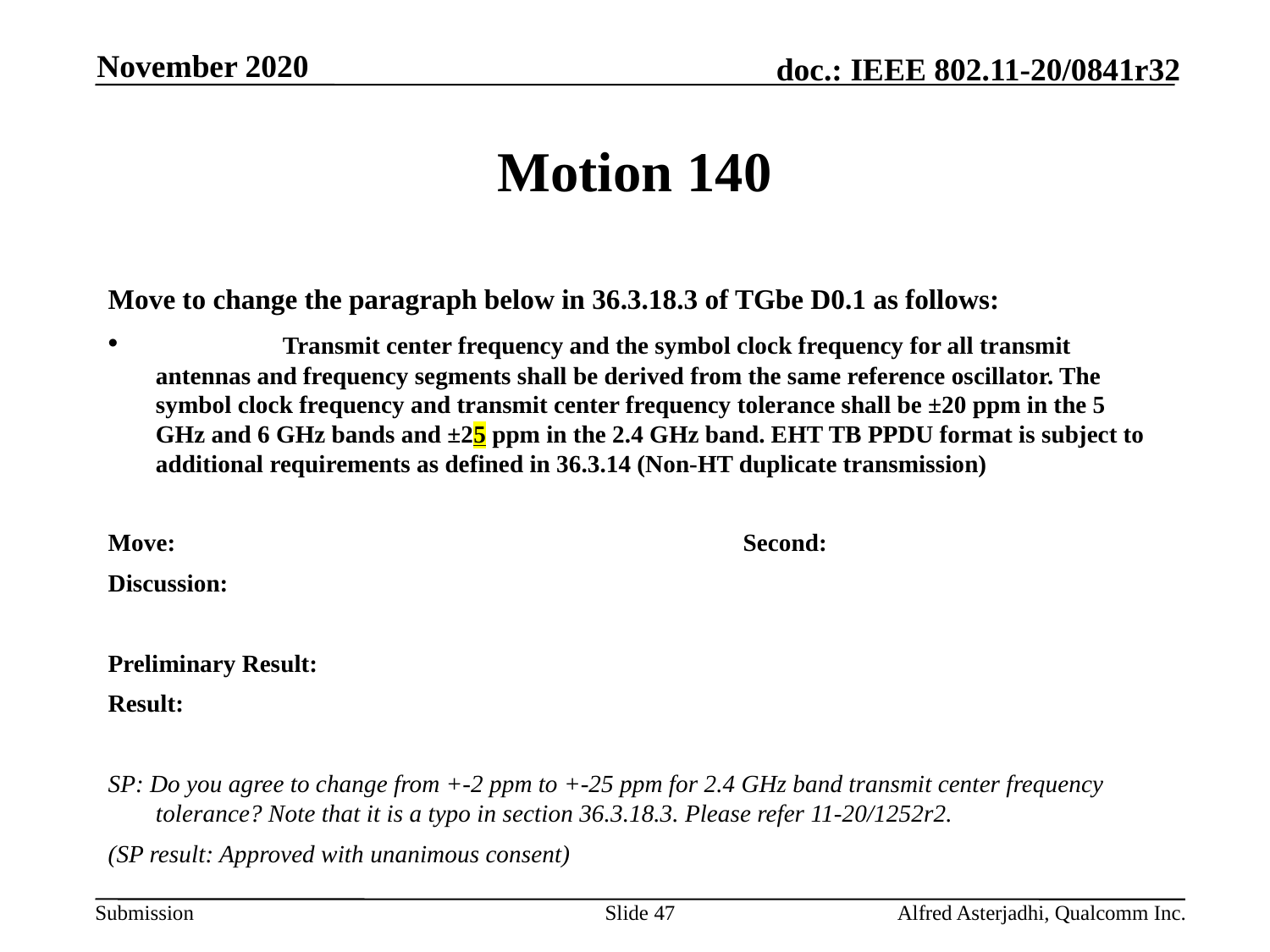

November 2020
# Motion 140
Move to change the paragraph below in 36.3.18.3 of TGbe D0.1 as follows:
	Transmit center frequency and the symbol clock frequency for all transmit antennas and frequency segments shall be derived from the same reference oscillator. The symbol clock frequency and transmit center frequency tolerance shall be ±20 ppm in the 5 GHz and 6 GHz bands and ±25 ppm in the 2.4 GHz band. EHT TB PPDU format is subject to additional requirements as defined in 36.3.14 (Non-HT duplicate transmission)

Move:					Second:
Discussion:

Preliminary Result:
Result:

SP: Do you agree to change from +-2 ppm to +-25 ppm for 2.4 GHz band transmit center frequency tolerance? Note that it is a typo in section 36.3.18.3. Please refer 11-20/1252r2.
(SP result: Approved with unanimous consent)
Slide 47
Alfred Asterjadhi, Qualcomm Inc.